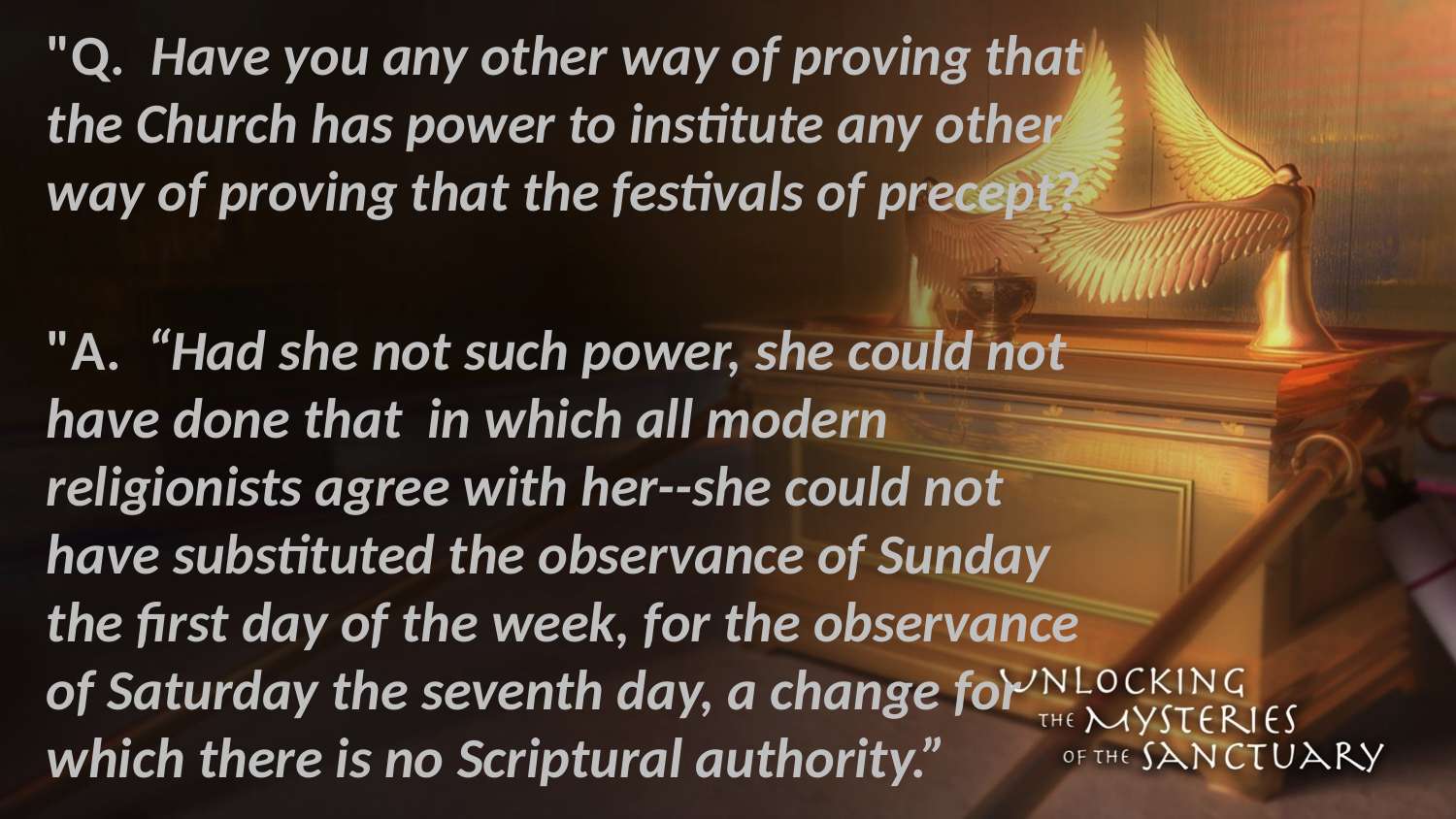

"Q.  Have you any other way of proving that the Church has power to institute any other way of proving that the festivals of precept?

"A.  “Had she not such power, she could not have done that  in which all modern religionists agree with her--she could not have substituted the observance of Sunday the first day of the week, for the observance of Saturday the seventh day, a change for which there is no Scriptural authority.”
#